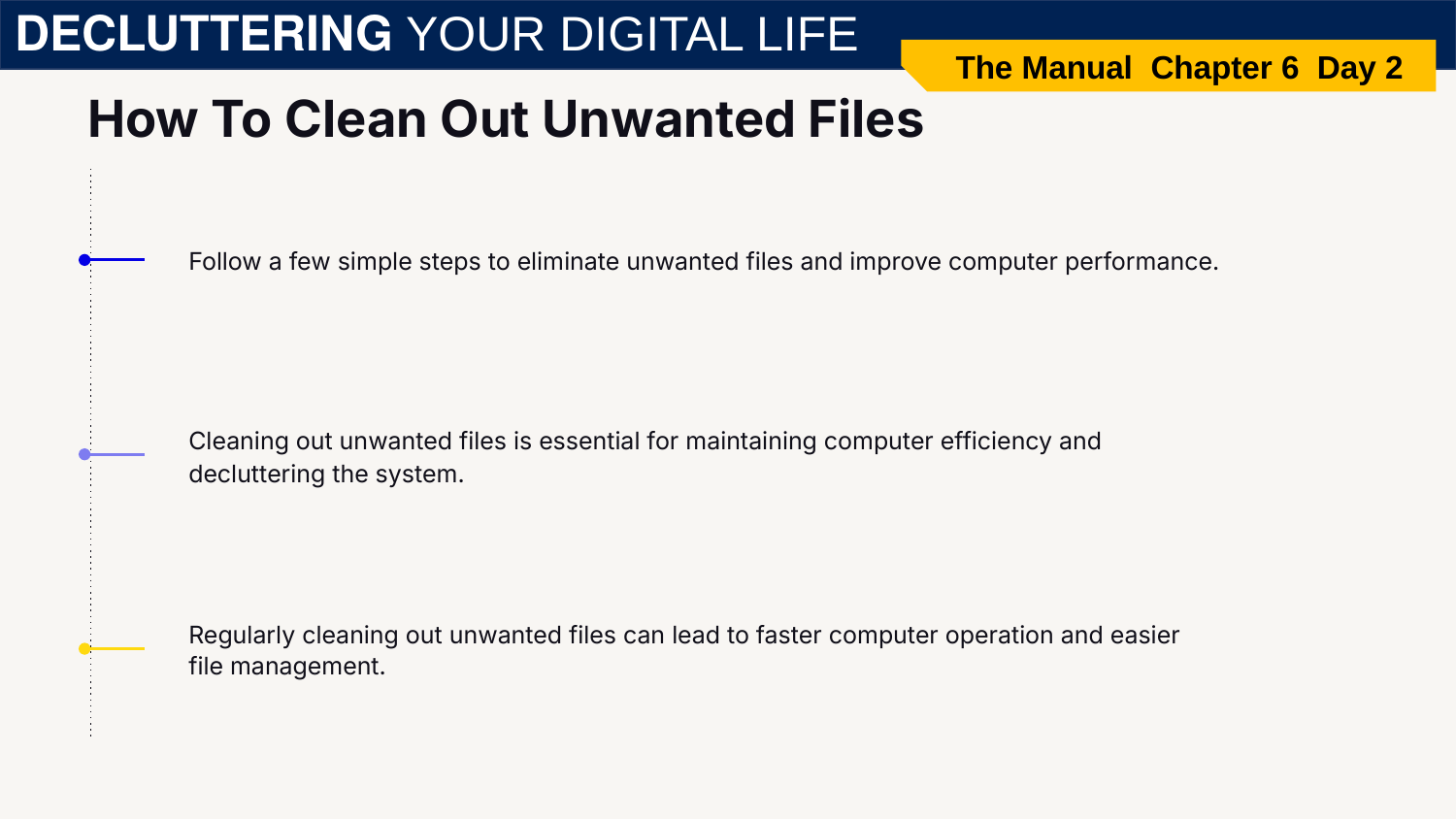

DECLUTTERING YOUR DIGITAL LIFE
The Manual  Chapter 6  Day 2

# How To Clean Out Unwanted Files
Follow a few simple steps to eliminate unwanted files and improve computer performance.
Cleaning out unwanted files is essential for maintaining computer efficiency and decluttering the system.
Regularly cleaning out unwanted files can lead to faster computer operation and easier file management.